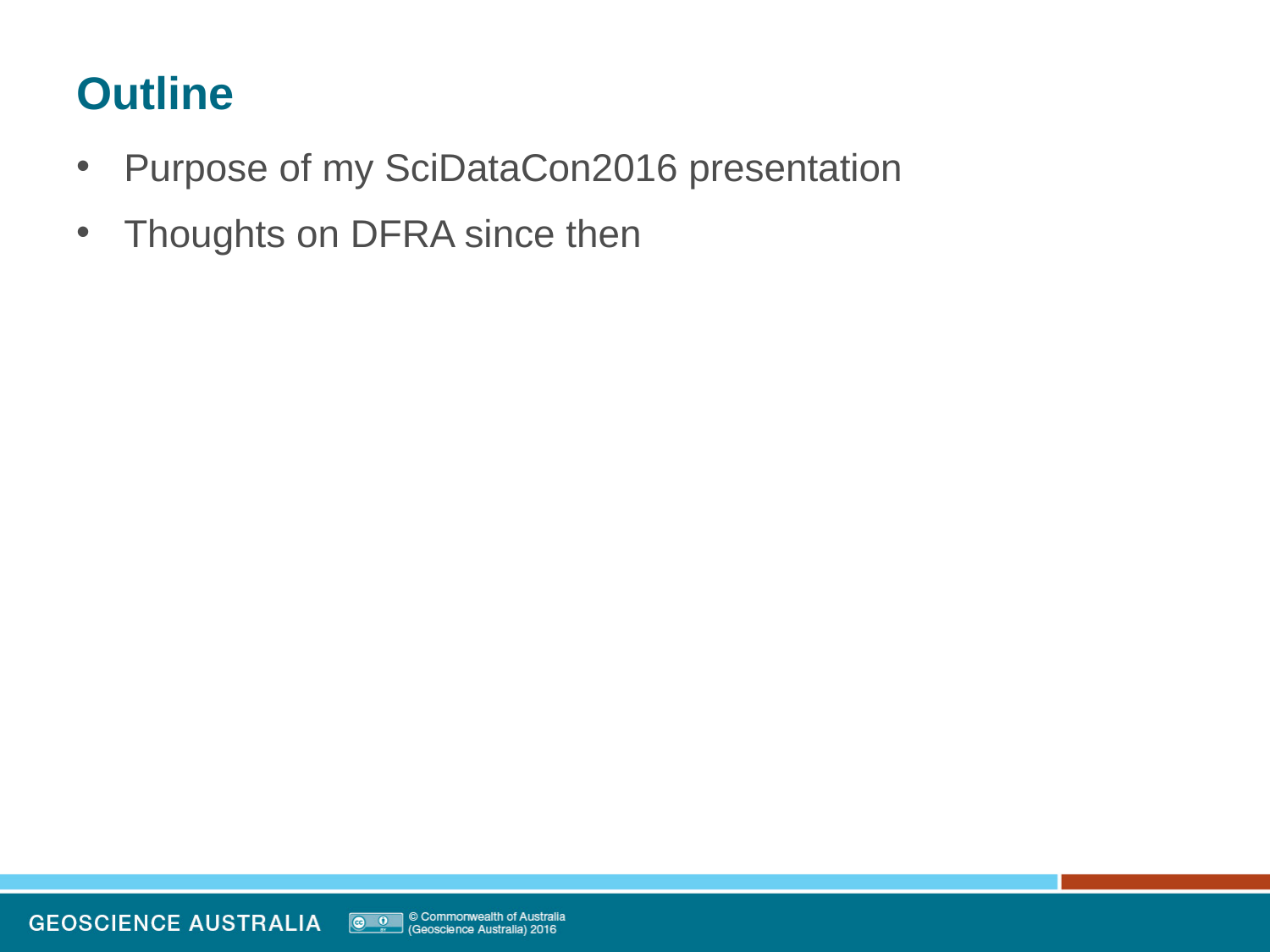

# Outline
Purpose of my SciDataCon2016 presentation
Thoughts on DFRA since then